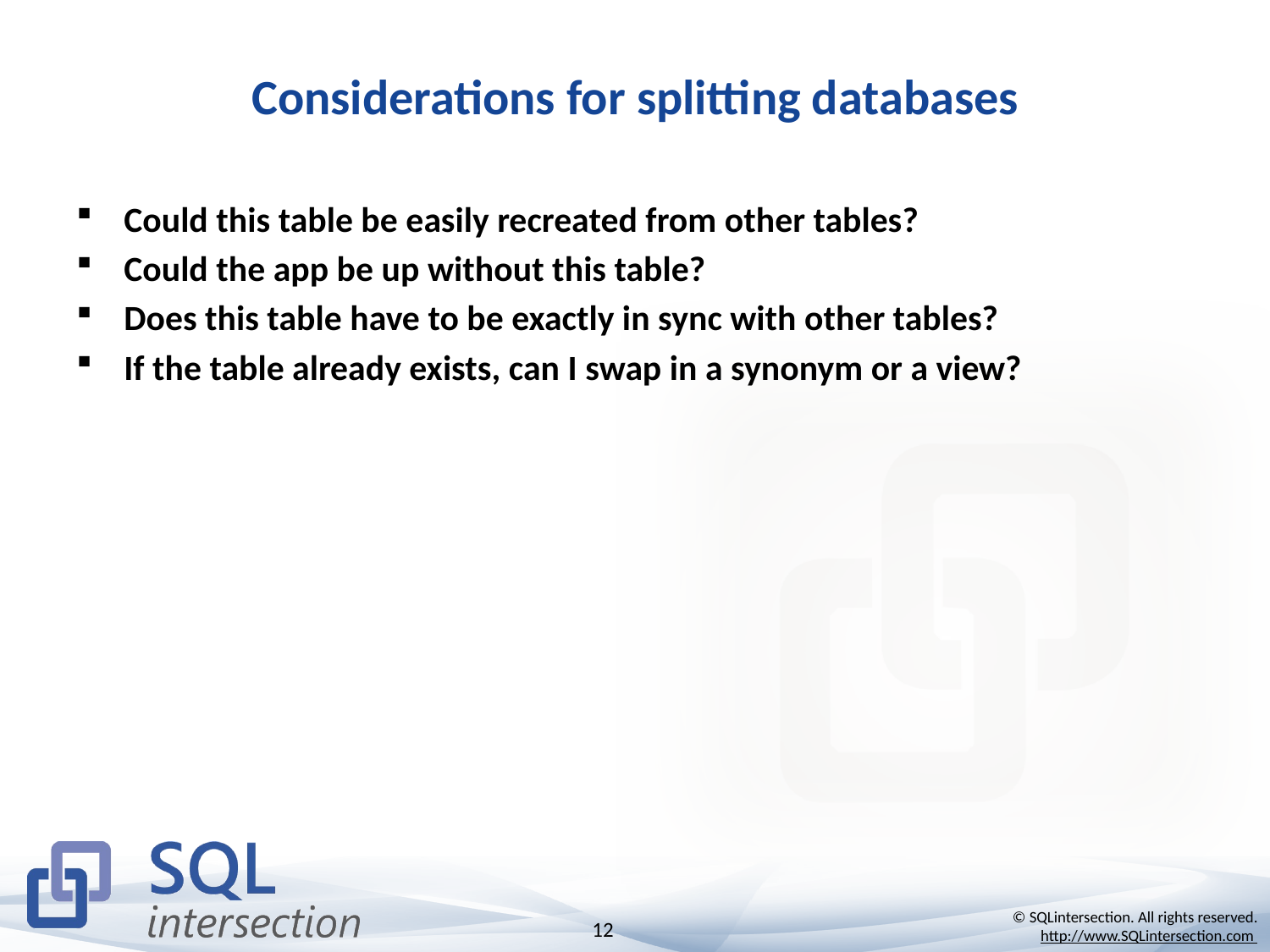

# Considerations for splitting databases
Could this table be easily recreated from other tables?
Could the app be up without this table?
Does this table have to be exactly in sync with other tables?
If the table already exists, can I swap in a synonym or a view?